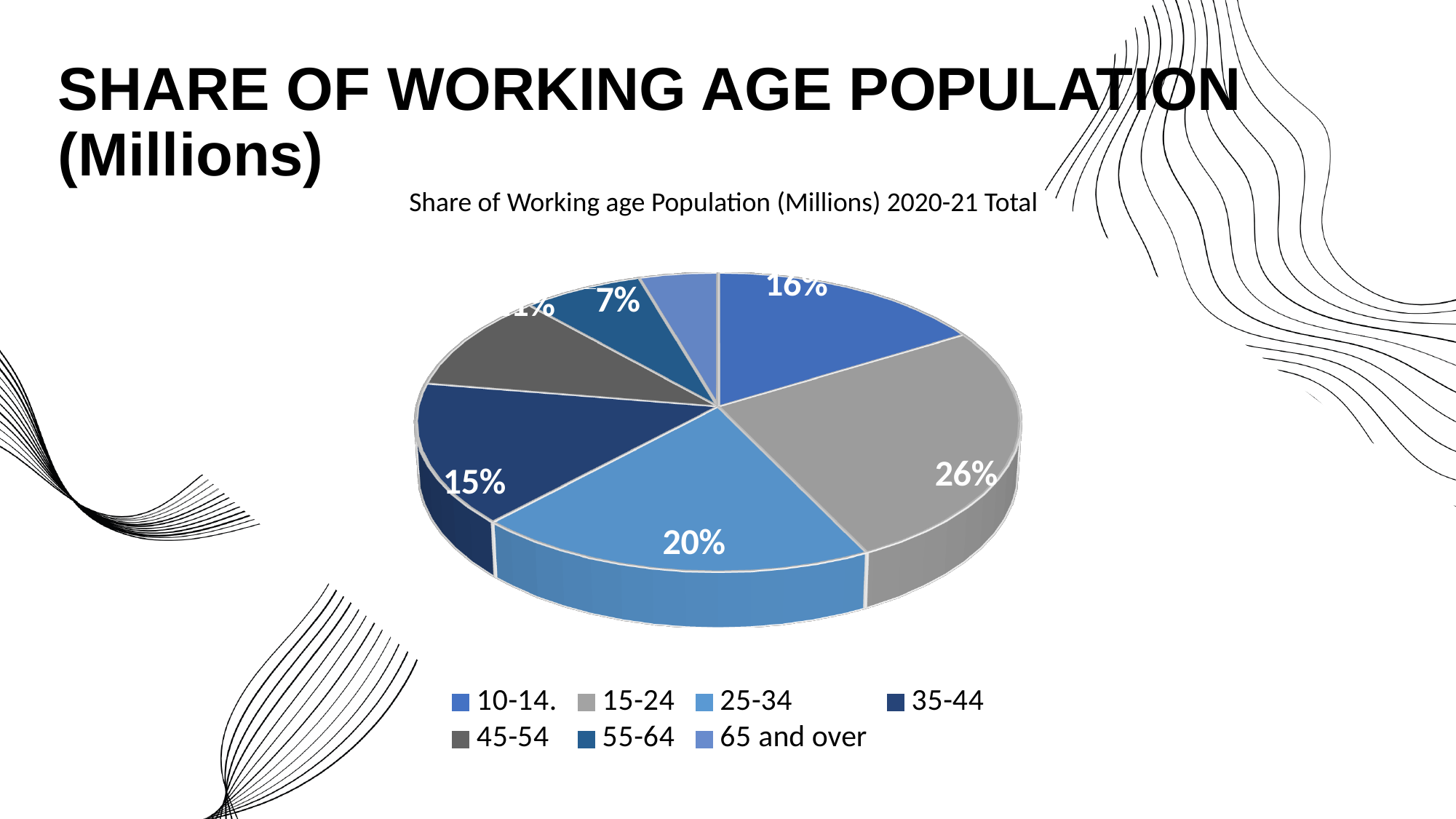

SHARE OF WORKING AGE POPULATION (Millions)
# Share of Working age Population (Millions) 2020-21 Total

[unsupported chart]